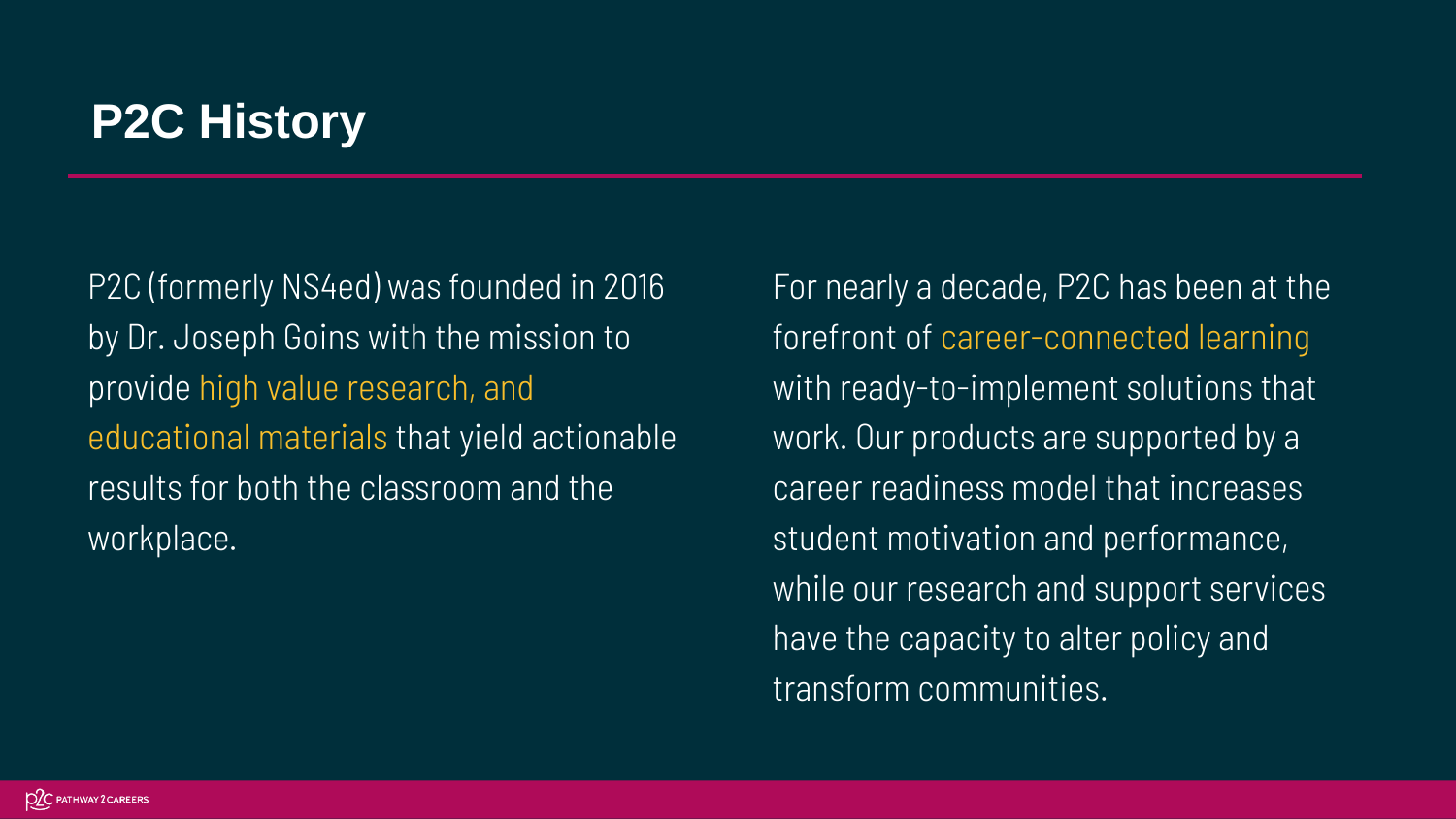

# P2C History
P2C (formerly NS4ed) was founded in 2016 by Dr. Joseph Goins with the mission to provide high value research, and educational materials that yield actionable results for both the classroom and the workplace.
For nearly a decade, P2C has been at the forefront of career-connected learning with ready-to-implement solutions that work. Our products are supported by a career readiness model that increases student motivation and performance, while our research and support services have the capacity to alter policy and transform communities.